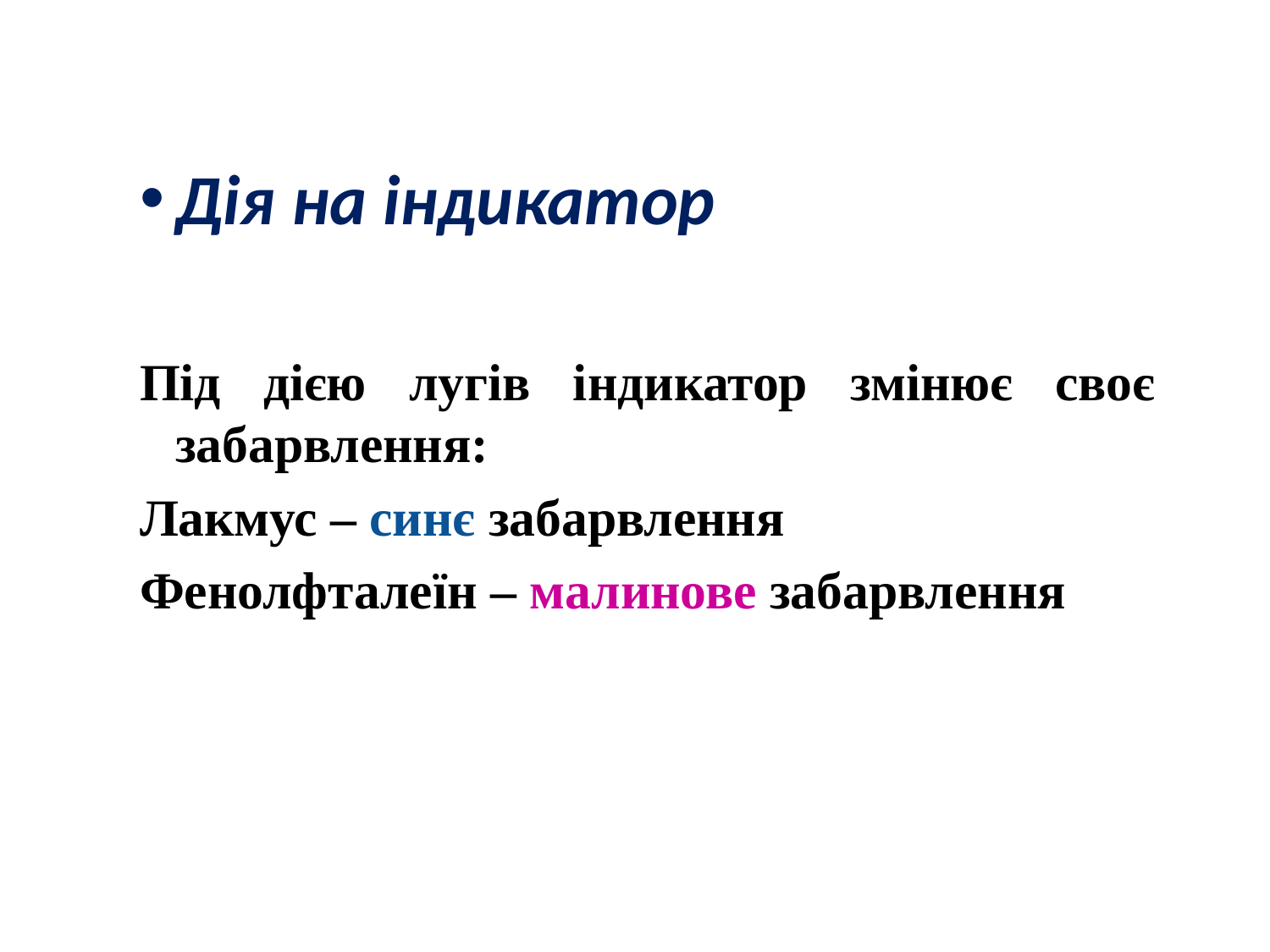

Дія на індикатор

Під дією лугів індикатор змінює своє забарвлення:
Лакмус – синє забарвлення
Фенолфталеїн – малинове забарвлення